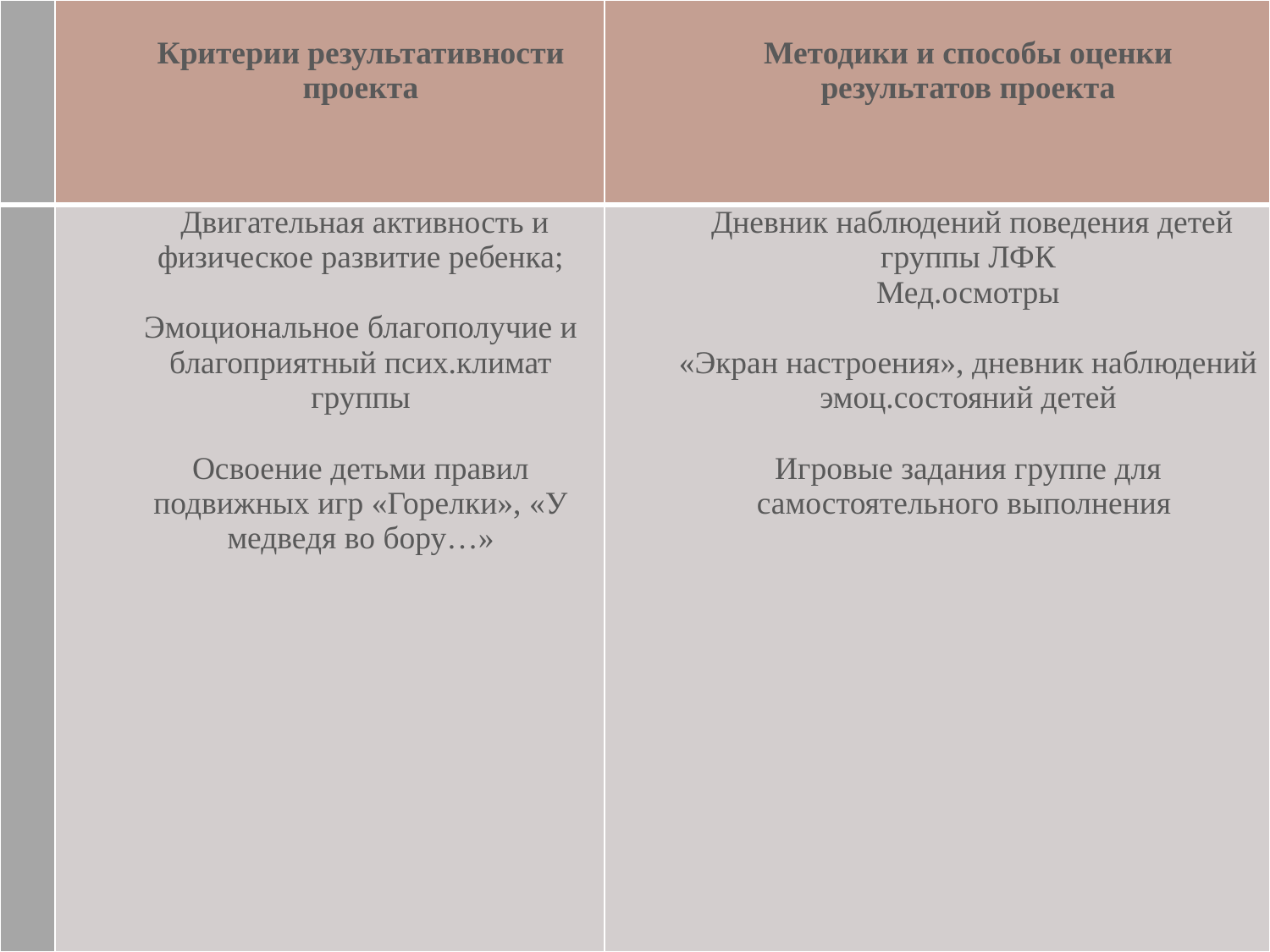

|  | Критерии результативности проекта | Методики и способы оценки результатов проекта |
| --- | --- | --- |
|  | Двигательная активность и физическое развитие ребенка; Эмоциональное благополучие и благоприятный псих.климат группы Освоение детьми правил подвижных игр «Горелки», «У медведя во бору…» | Дневник наблюдений поведения детей группы ЛФК Мед.осмотры «Экран настроения», дневник наблюдений эмоц.состояний детей Игровые задания группе для самостоятельного выполнения |
#